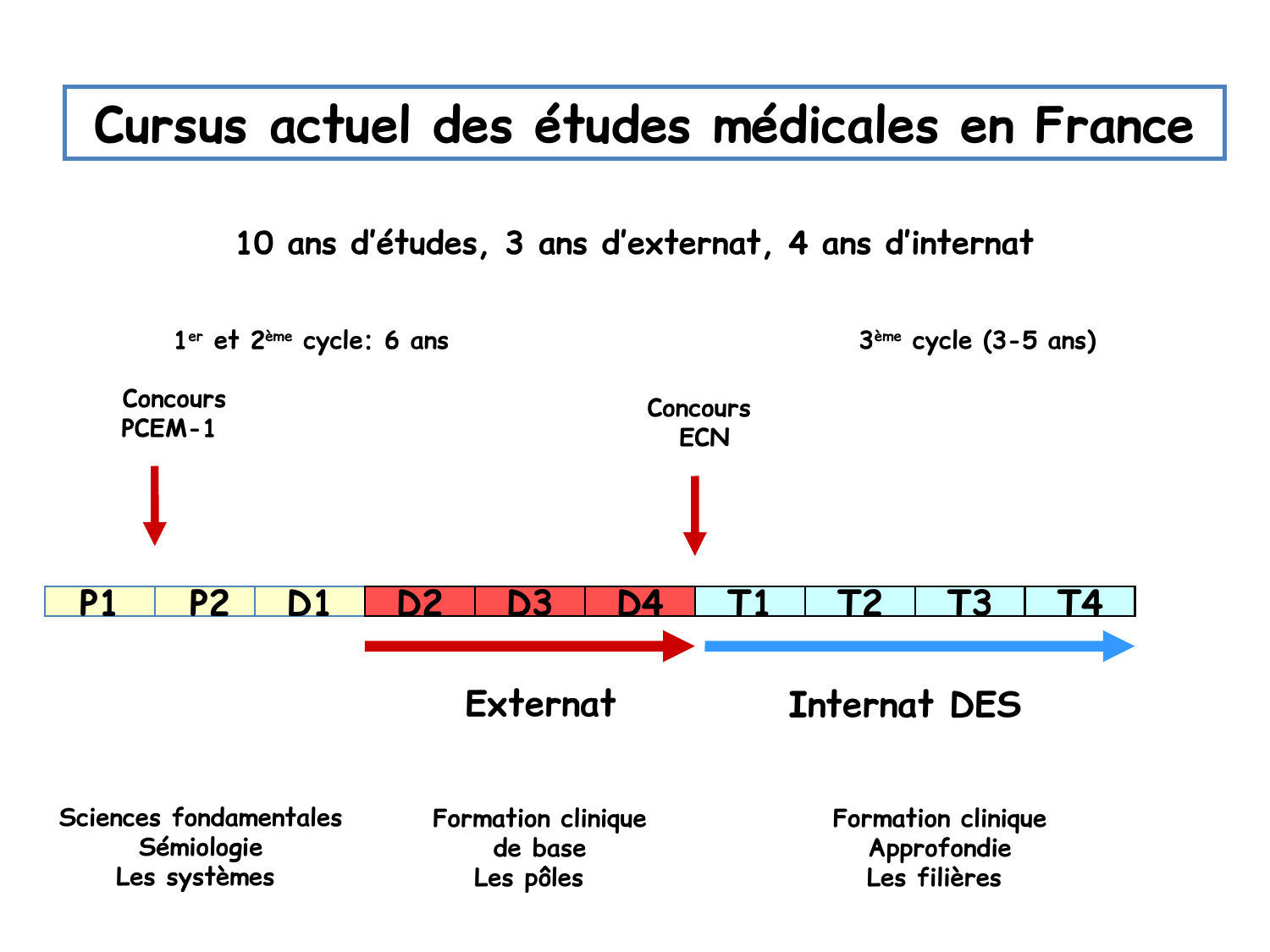

Cursus actuel des études médicales en France
10 ans d’études, 3 ans d’externat, 4 ans d’internat
1er et 2ème cycle: 6 ans                                      3ème cycle (3-5 ans)
Concours PCEM-1
Concours
ECN

P1
P2
D1
D2
D3
D4
T1
T2
T3
T4

Externat
Internat DES

Sciences fondamentales
Sémiologie
Les systèmes
Formation clinique
de base
Les pôles
Formation clinique
Approfondie
Les filières